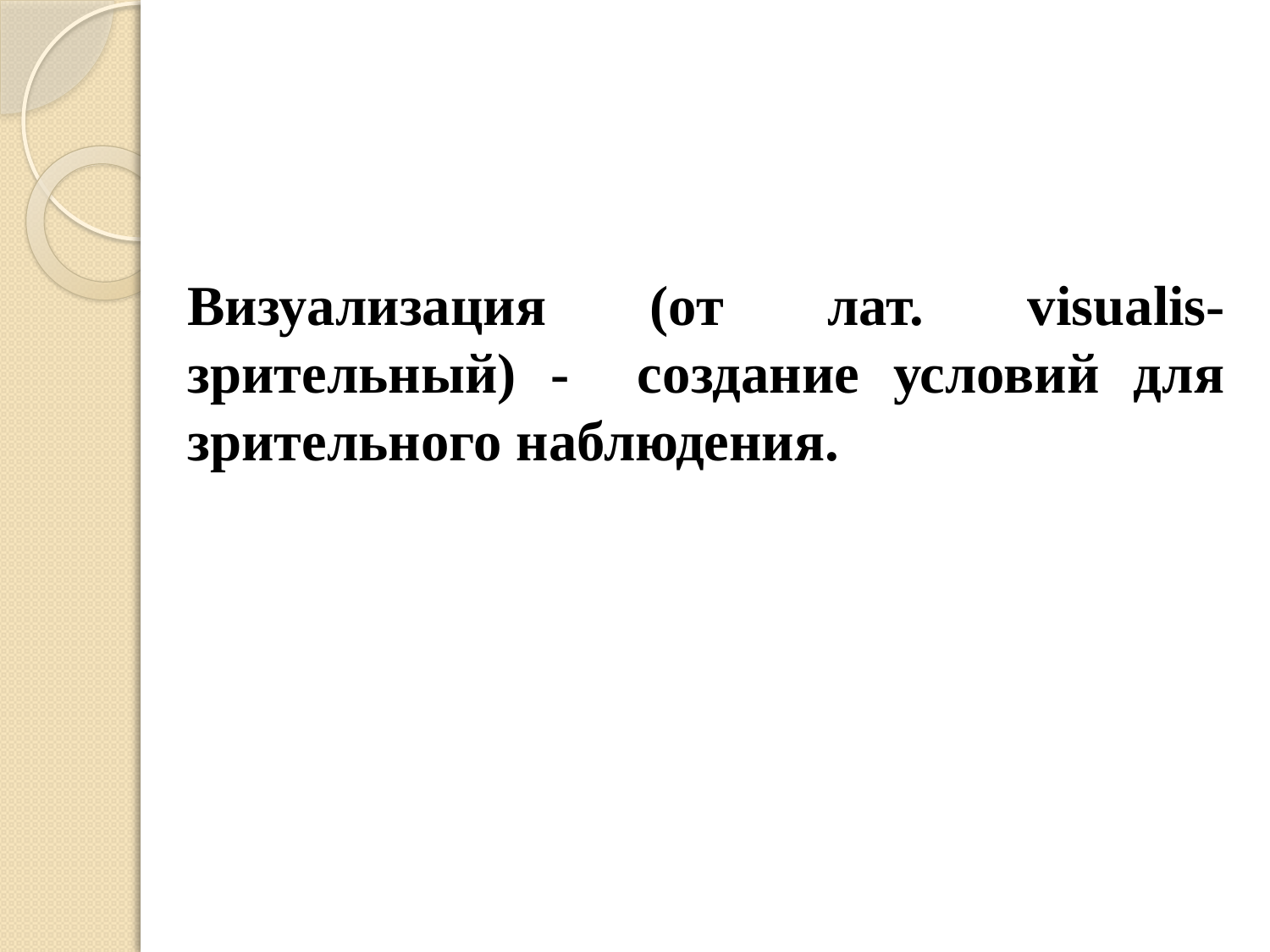

Визуализация (от лат. visualis- зрительный) -  создание условий для зрительного наблюдения.